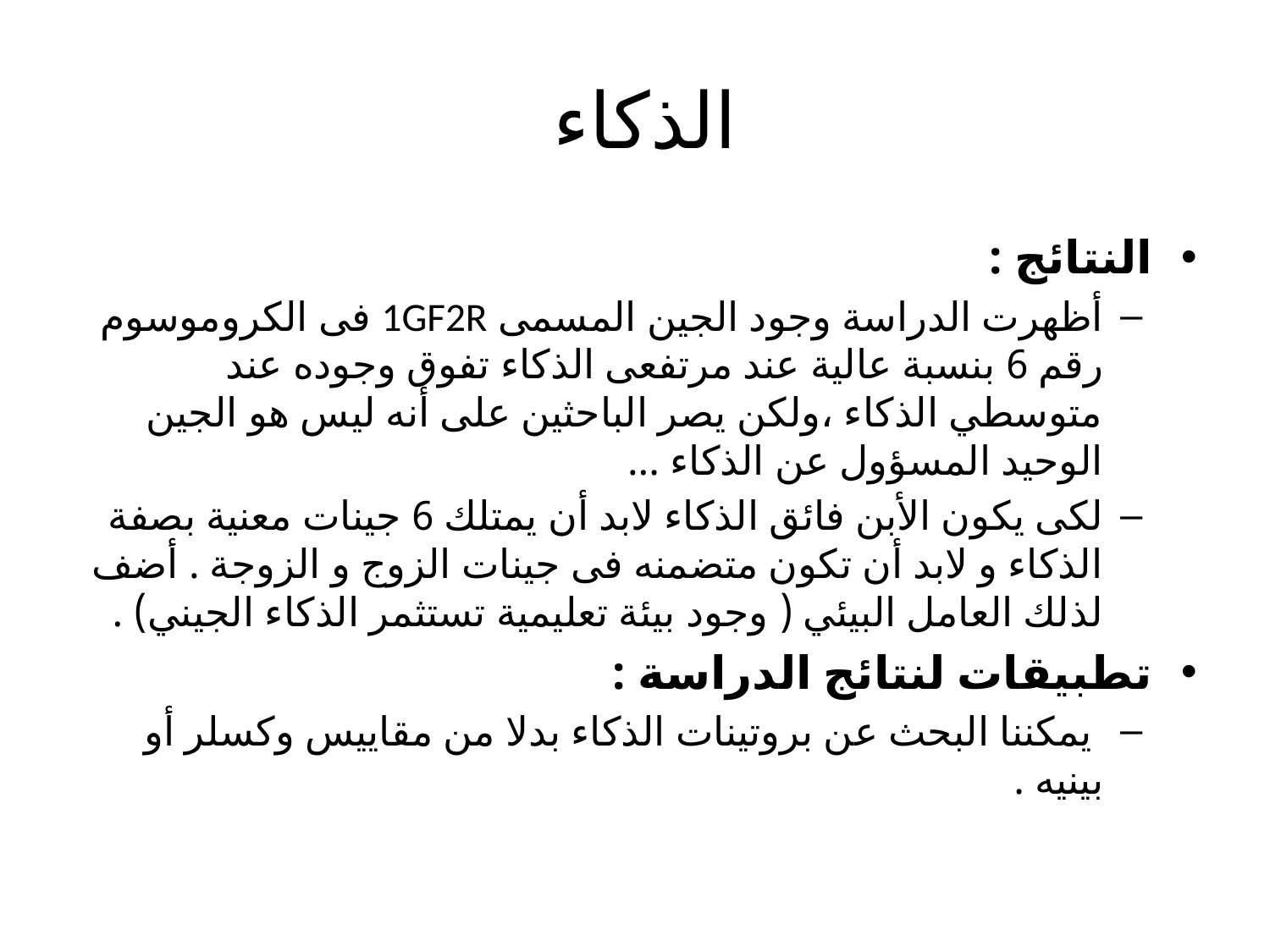

# الذكاء
النتائج :
أظهرت الدراسة وجود الجين المسمى 1GF2R فى الكروموسوم رقم 6 بنسبة عالية عند مرتفعى الذكاء تفوق وجوده عند متوسطي الذكاء ،ولكن يصر الباحثين على أنه ليس هو الجين الوحيد المسؤول عن الذكاء ...
لكى يكون الأبن فائق الذكاء لابد أن يمتلك 6 جينات معنية بصفة الذكاء و لابد أن تكون متضمنه فى جينات الزوج و الزوجة . أضف لذلك العامل البيئي ( وجود بيئة تعليمية تستثمر الذكاء الجيني) .
تطبيقات لنتائج الدراسة :
 يمكننا البحث عن بروتينات الذكاء بدلا من مقاييس وكسلر أو بينيه .